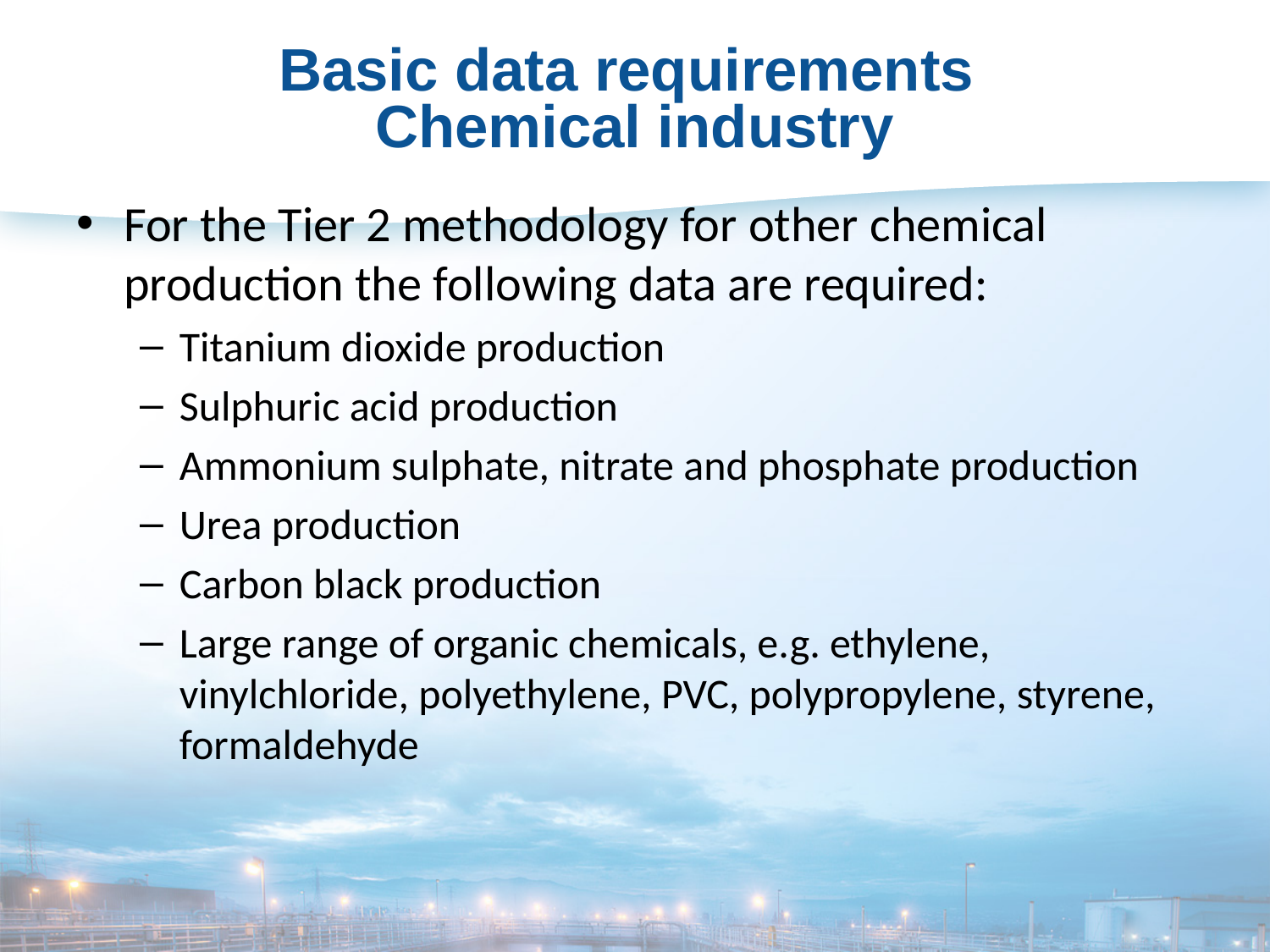

# Basic data requirements Chemical industry
For the Tier 2 methodology for other chemical production the following data are required:
Titanium dioxide production
Sulphuric acid production
Ammonium sulphate, nitrate and phosphate production
Urea production
Carbon black production
Large range of organic chemicals, e.g. ethylene, vinylchloride, polyethylene, PVC, polypropylene, styrene, formaldehyde